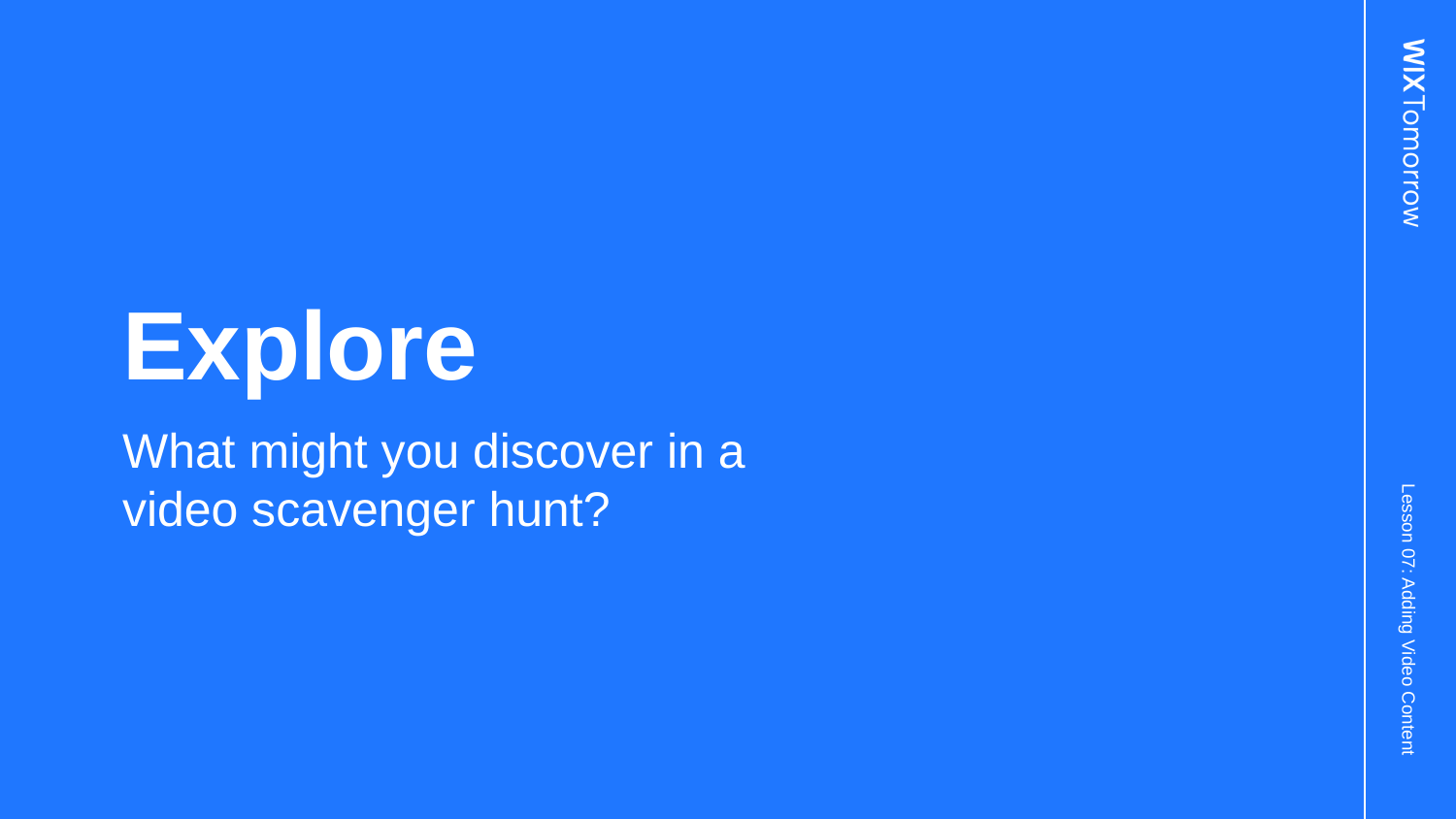

# Explore
What might you discover in a video scavenger hunt?